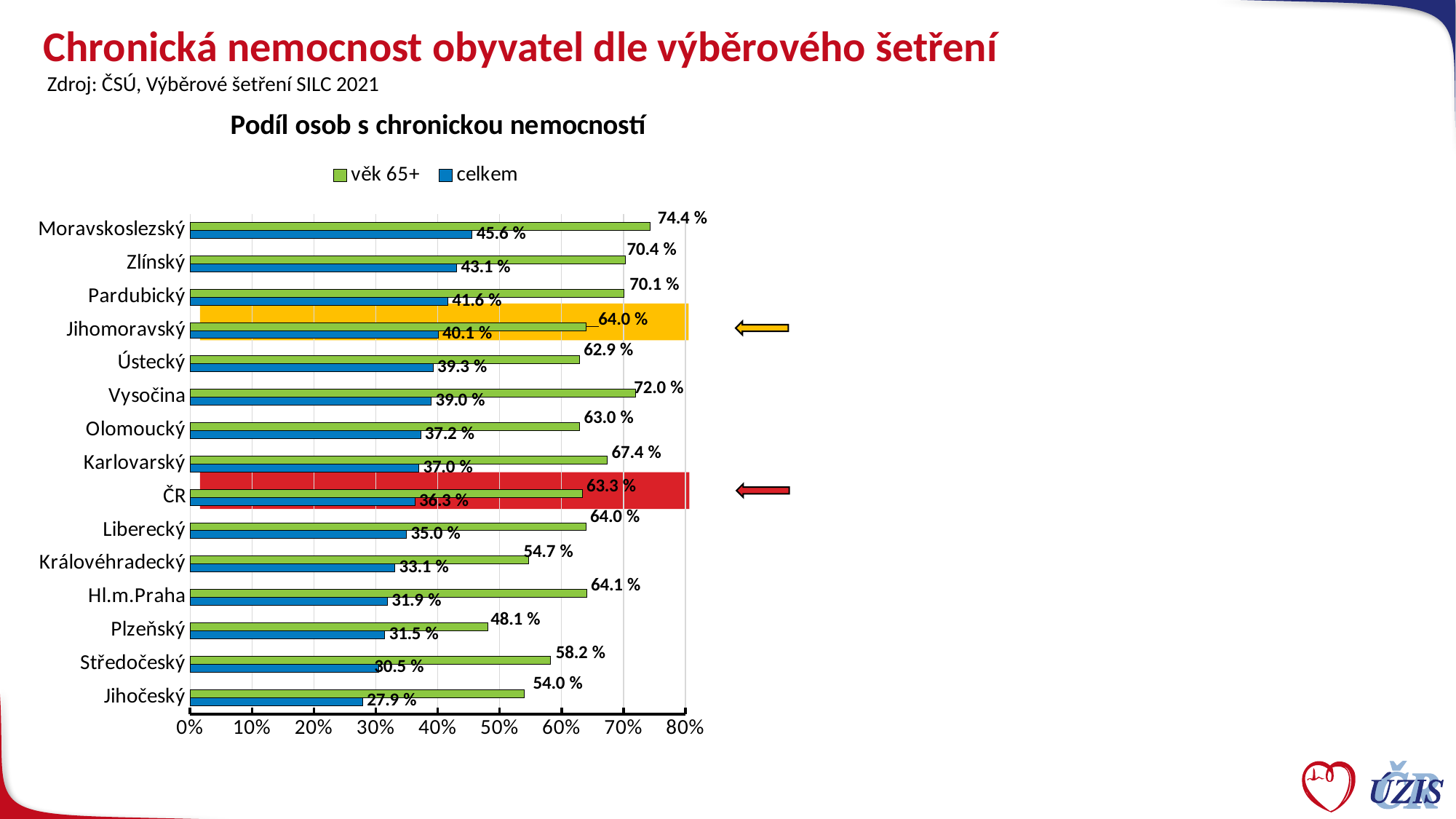

# Chronická nemocnost obyvatel dle výběrového šetření
Zdroj: ČSÚ, Výběrové šetření SILC 2021

### Chart: Podíl osob s chronickou nemocností

| Category | celkem | věk 65+ |
|---|---|---|
| Jihočeský | 0.27861816532780515 | 0.53995576584906 |
| Středočeský | 0.30516955983976274 | 0.5815298959089809 |
| Plzeňský | 0.31450962740013166 | 0.4810699128880947 |
| Hl.m.Praha | 0.3186956328118042 | 0.6405741835600212 |
| Královéhradecký | 0.33059729193228216 | 0.5465147480752162 |
| Liberecký | 0.34972130680662356 | 0.6395645188099064 |
| ČR | 0.3630048132709998 | 0.6334740909230294 |
| Karlovarský | 0.36966641543849865 | 0.6739421416234888 |
| Olomoucký | 0.37241419328633185 | 0.629558745348219 |
| Vysočina | 0.3895360397369379 | 0.7199207982296074 |
| Ústecký | 0.3925783568799715 | 0.6290326619533735 |
| Jihomoravský | 0.4008671201101795 | 0.6402286512287138 |
| Pardubický | 0.41645017628502506 | 0.7008555385972528 |
| Zlínský | 0.4306405365966053 | 0.703532749658582 |
| Moravskoslezský | 0.45568347001438064 | 0.7435310666260773 |